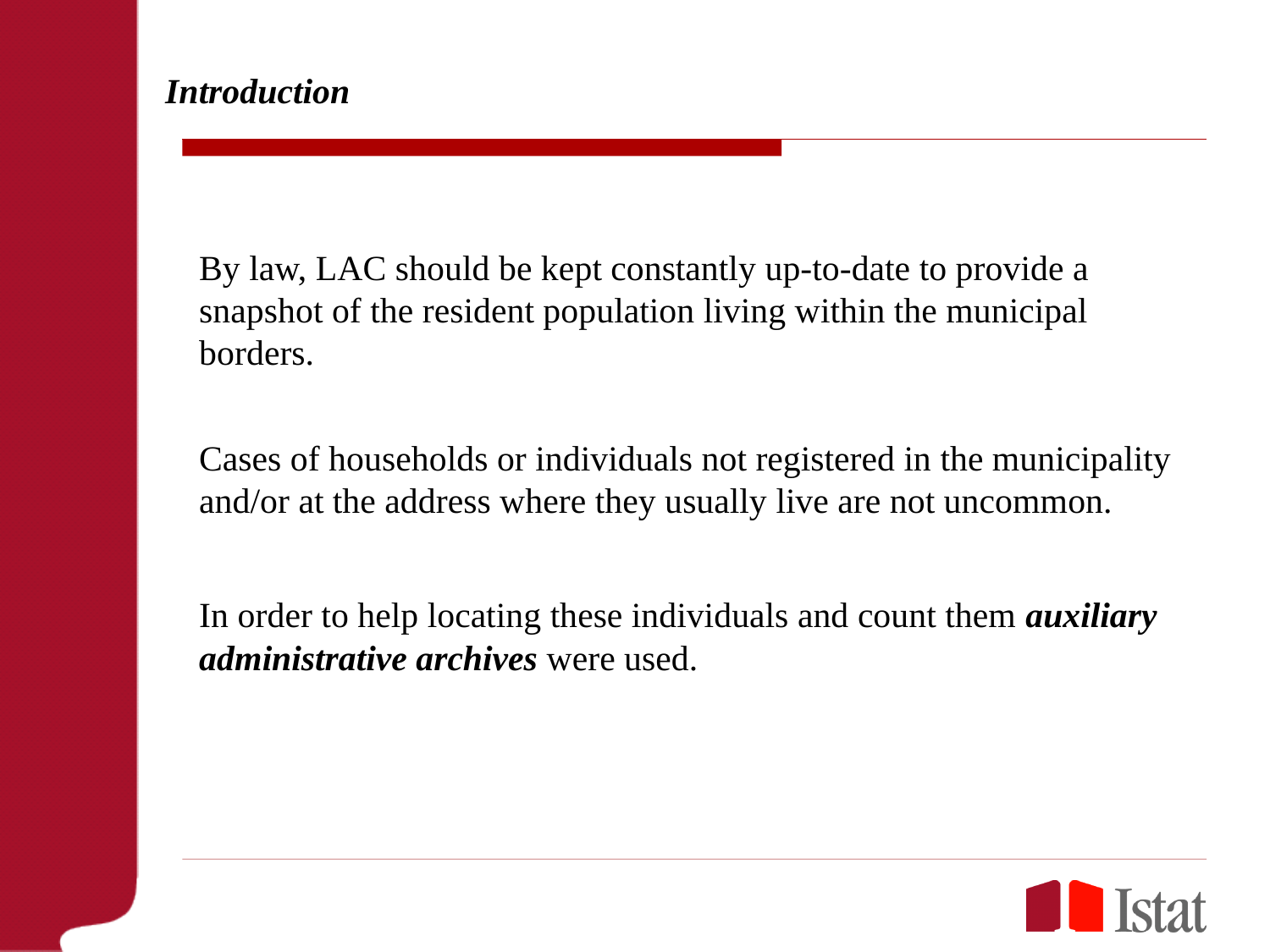

# Introduction

By law, LAC should be kept constantly up-to-date to provide a snapshot of the resident population living within the municipal borders.

Cases of households or individuals not registered in the municipality and/or at the address where they usually live are not uncommon.

In order to help locating these individuals and count them auxiliary administrative archives were used.